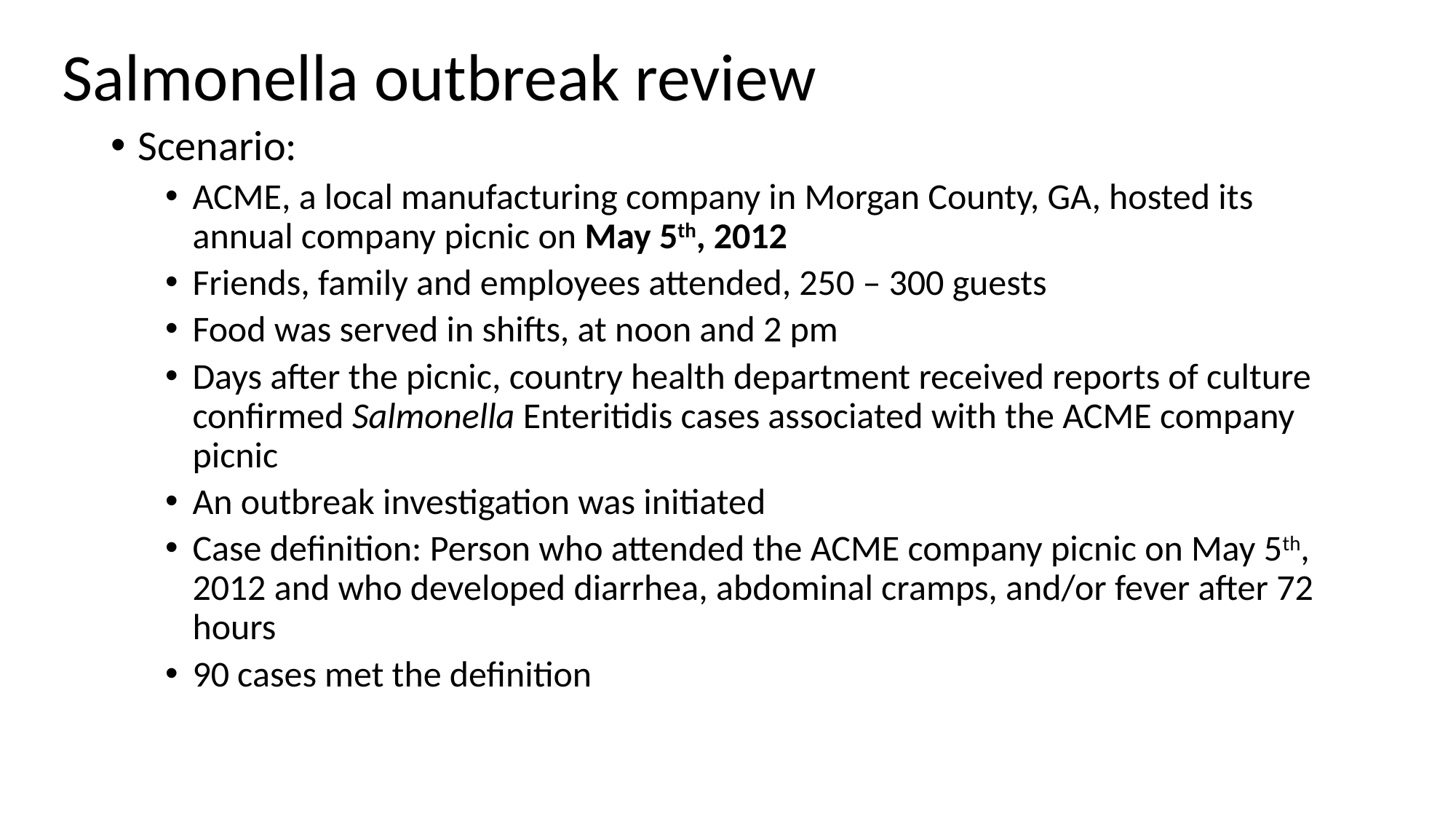

# Salmonella outbreak review
Scenario:
ACME, a local manufacturing company in Morgan County, GA, hosted its annual company picnic on May 5th, 2012
Friends, family and employees attended, 250 – 300 guests
Food was served in shifts, at noon and 2 pm
Days after the picnic, country health department received reports of culture confirmed Salmonella Enteritidis cases associated with the ACME company picnic
An outbreak investigation was initiated
Case definition: Person who attended the ACME company picnic on May 5th, 2012 and who developed diarrhea, abdominal cramps, and/or fever after 72 hours
90 cases met the definition